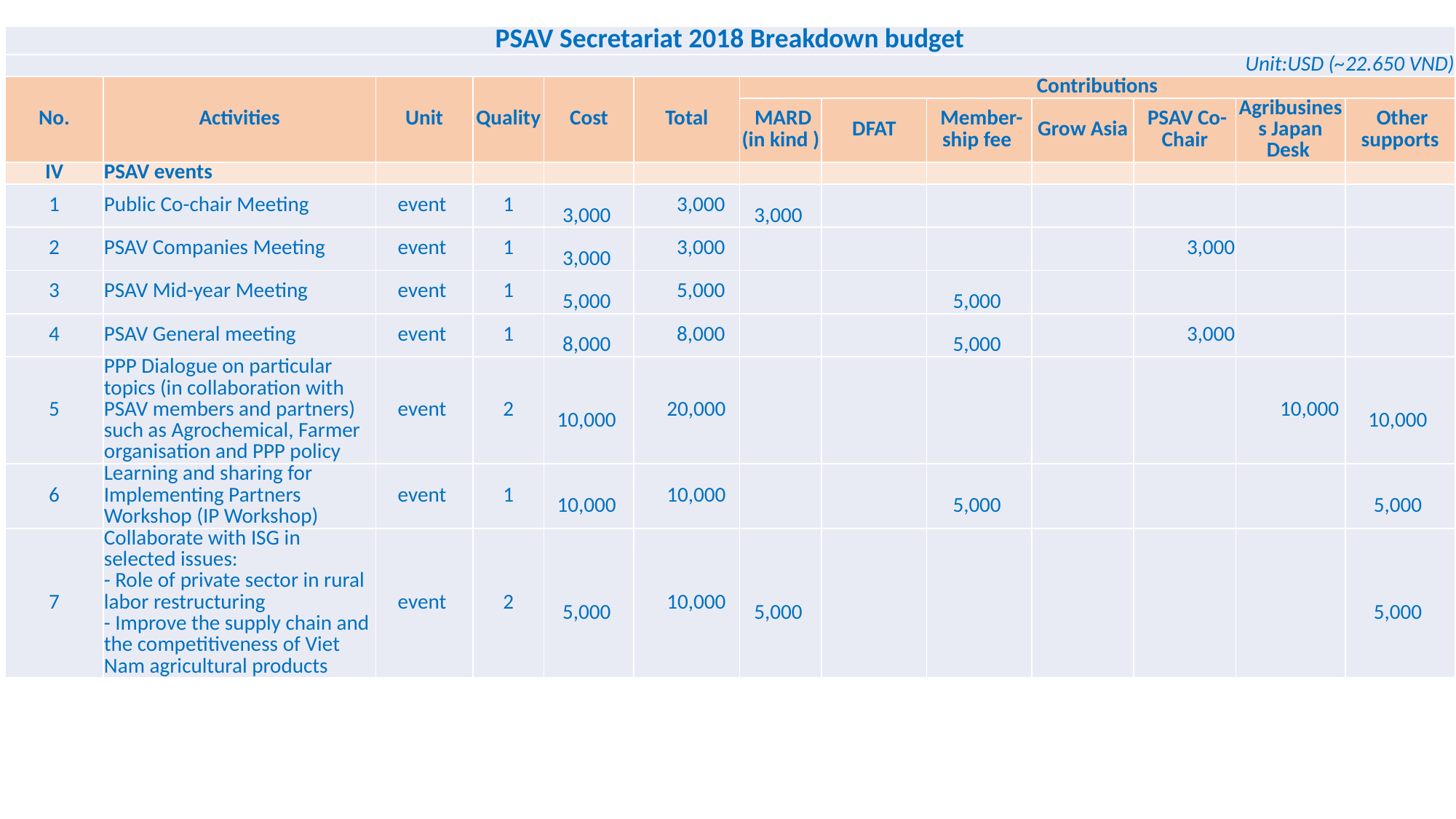

| PSAV Secretariat 2018 Breakdown budget |  |  |  |  |  |  |  |  |  |  |  |  |
| --- | --- | --- | --- | --- | --- | --- | --- | --- | --- | --- | --- | --- |
| Unit:USD (~22.650 VND) |  |  |  |  |  |  |  |  |  |  |  |  |
| No. | Activities | Unit | Quality | Cost | Total | Contributions |  |  |  |  |  |  |
|  |  |  |  |  |  | MARD (in kind ) | DFAT | Member-ship fee | Grow Asia | PSAV Co-Chair | Agribusiness Japan Desk | Other supports |
| IV | PSAV events |  |  |  |  |  |  |  |  |  |  |  |
| 1 | Public Co-chair Meeting | event | 1 | 3,000 | 3,000 | 3,000 |  |  |  |  |  |  |
| 2 | PSAV Companies Meeting | event | 1 | 3,000 | 3,000 |  |  |  |  | 3,000 |  |  |
| 3 | PSAV Mid-year Meeting | event | 1 | 5,000 | 5,000 |  |  | 5,000 |  |  |  |  |
| 4 | PSAV General meeting | event | 1 | 8,000 | 8,000 |  |  | 5,000 |  | 3,000 |  |  |
| 5 | PPP Dialogue on particular topics (in collaboration with PSAV members and partners) such as Agrochemical, Farmer organisation and PPP policy | event | 2 | 10,000 | 20,000 |  |  |  |  |  | 10,000 | 10,000 |
| 6 | Learning and sharing for Implementing Partners Workshop (IP Workshop) | event | 1 | 10,000 | 10,000 |  |  | 5,000 |  |  |  | 5,000 |
| 7 | Collaborate with ISG in selected issues: - Role of private sector in rural labor restructuring - Improve the supply chain and the competitiveness of Viet Nam agricultural products | event | 2 | 5,000 | 10,000 | 5,000 |  |  |  |  |  | 5,000 |
#